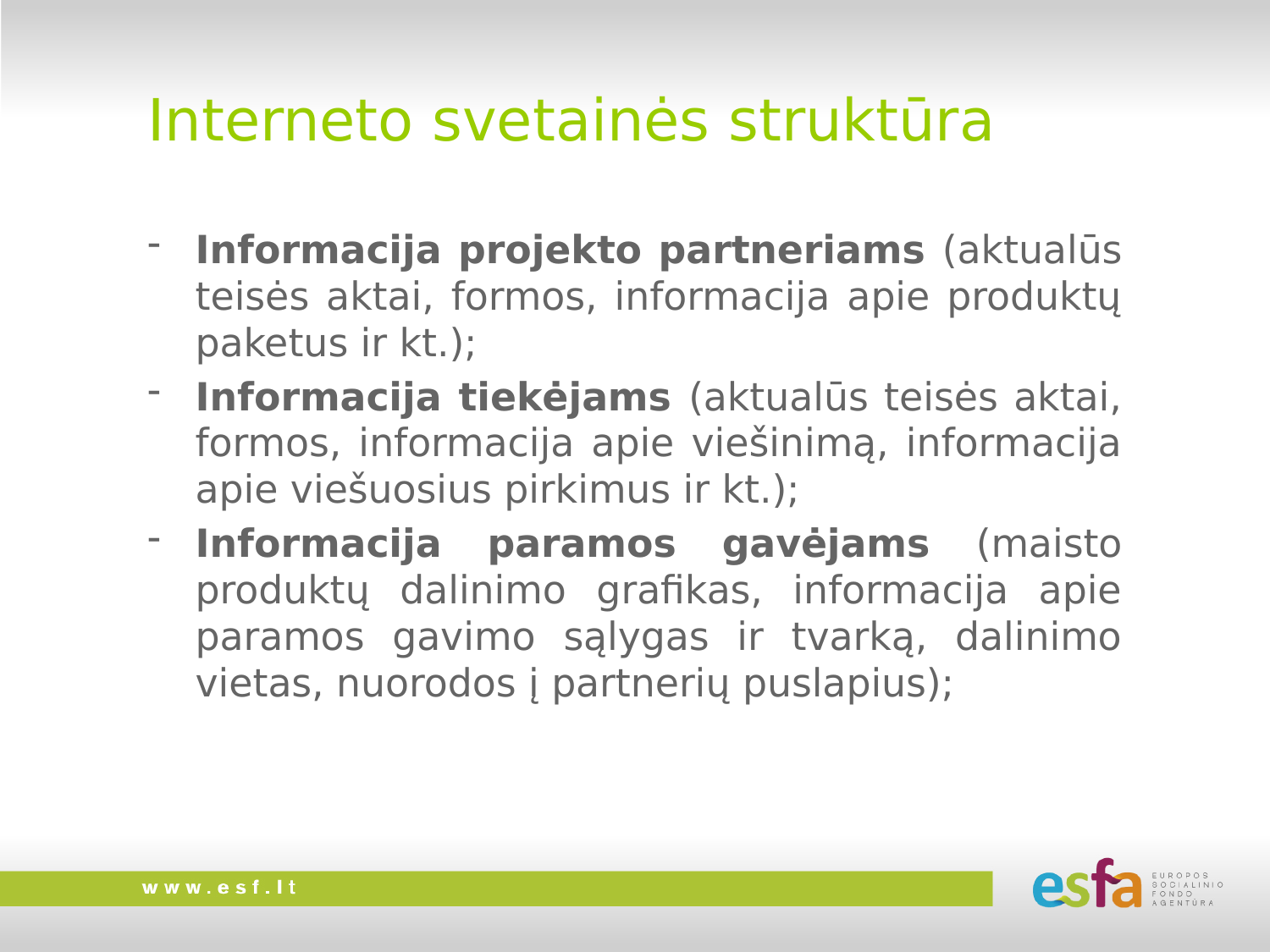

# Interneto svetainės struktūra
Informacija projekto partneriams (aktualūs teisės aktai, formos, informacija apie produktų paketus ir kt.);
Informacija tiekėjams (aktualūs teisės aktai, formos, informacija apie viešinimą, informacija apie viešuosius pirkimus ir kt.);
Informacija paramos gavėjams (maisto produktų dalinimo grafikas, informacija apie paramos gavimo sąlygas ir tvarką, dalinimo vietas, nuorodos į partnerių puslapius);